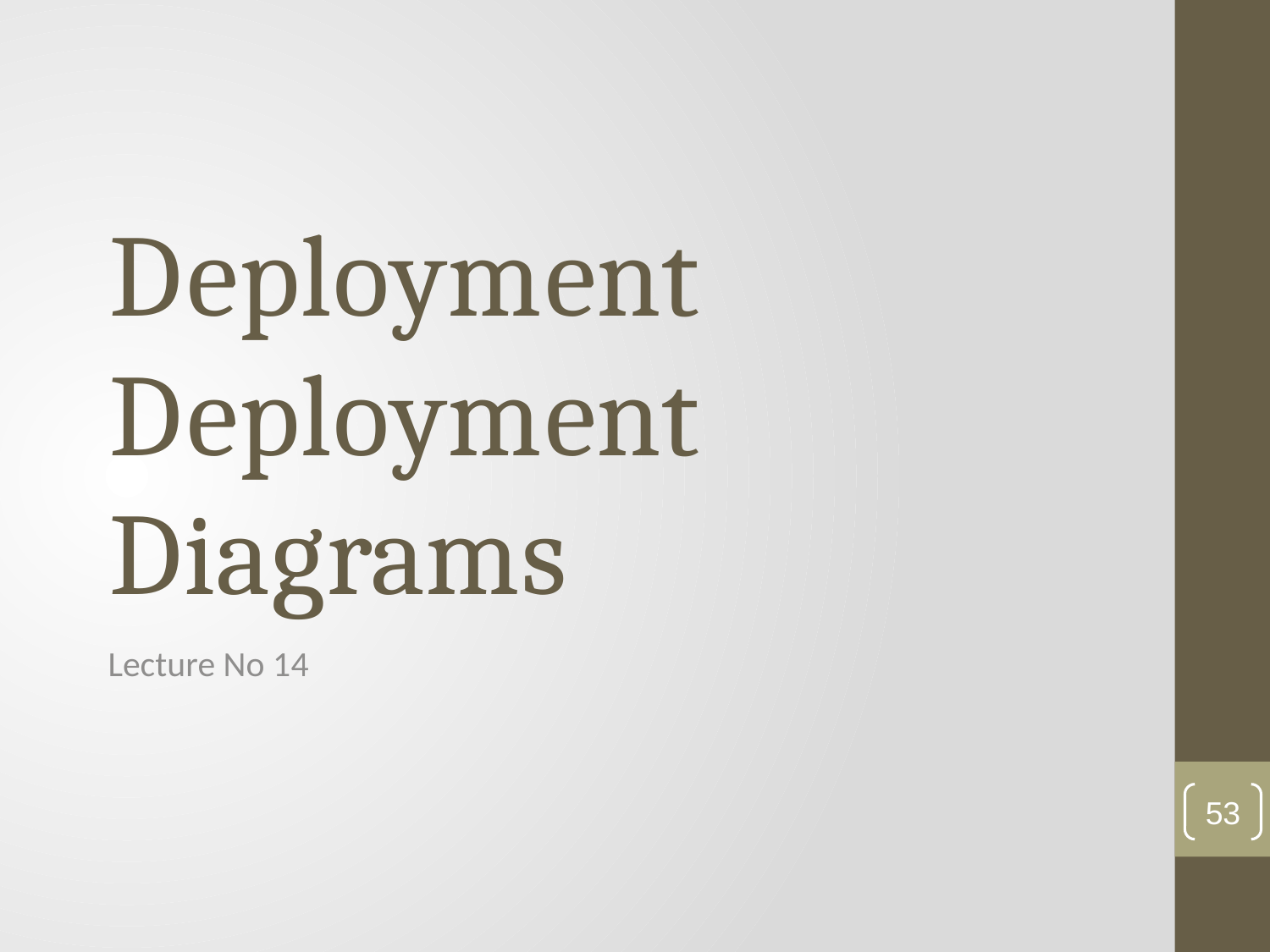

# Deployment Deployment Diagrams
Lecture No 14
53